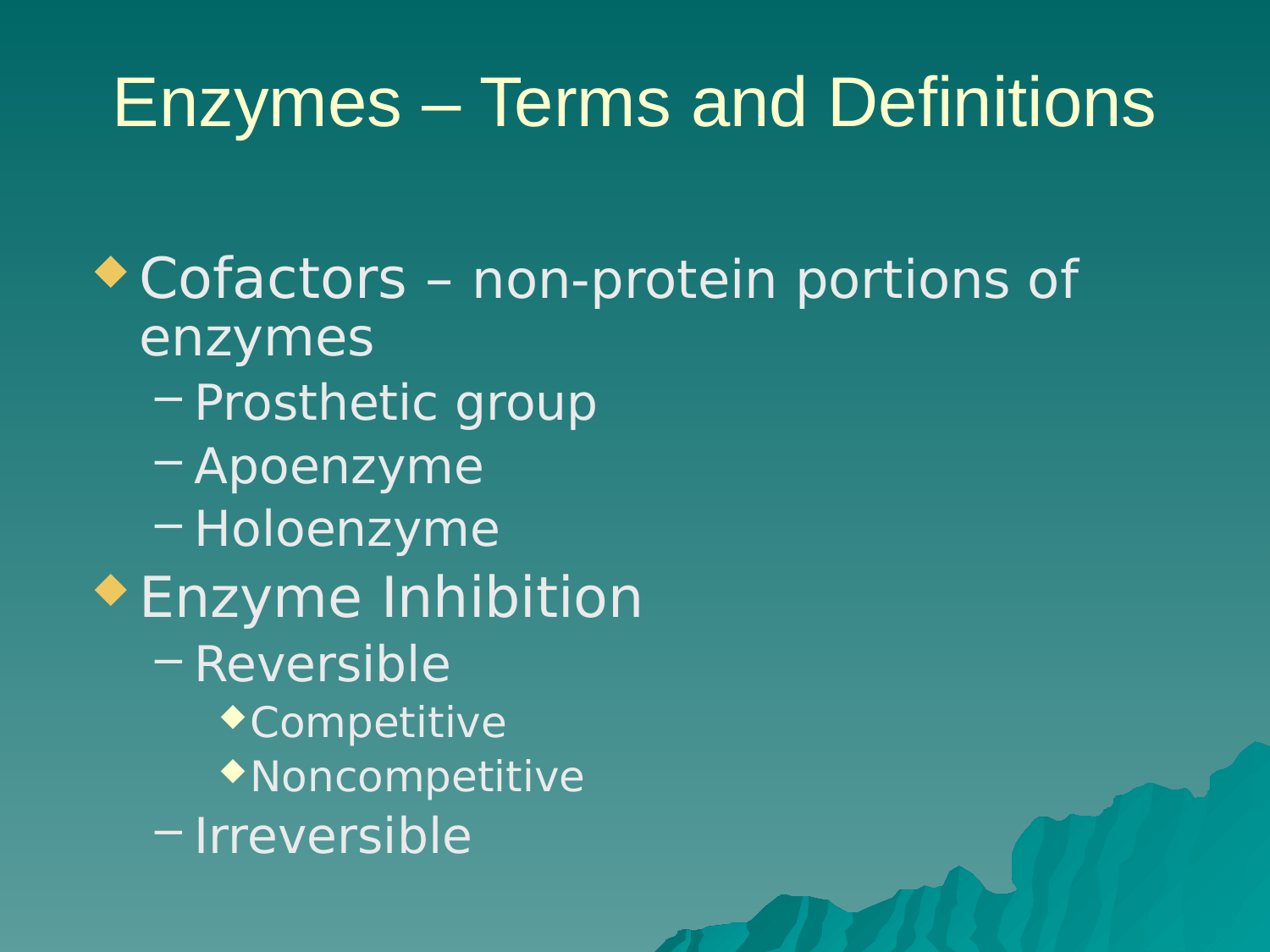

# Enzymes – Terms and Definitions
Cofactors – non-protein portions of enzymes
Prosthetic group
Apoenzyme
Holoenzyme
Enzyme Inhibition
Reversible
Competitive
Noncompetitive
Irreversible